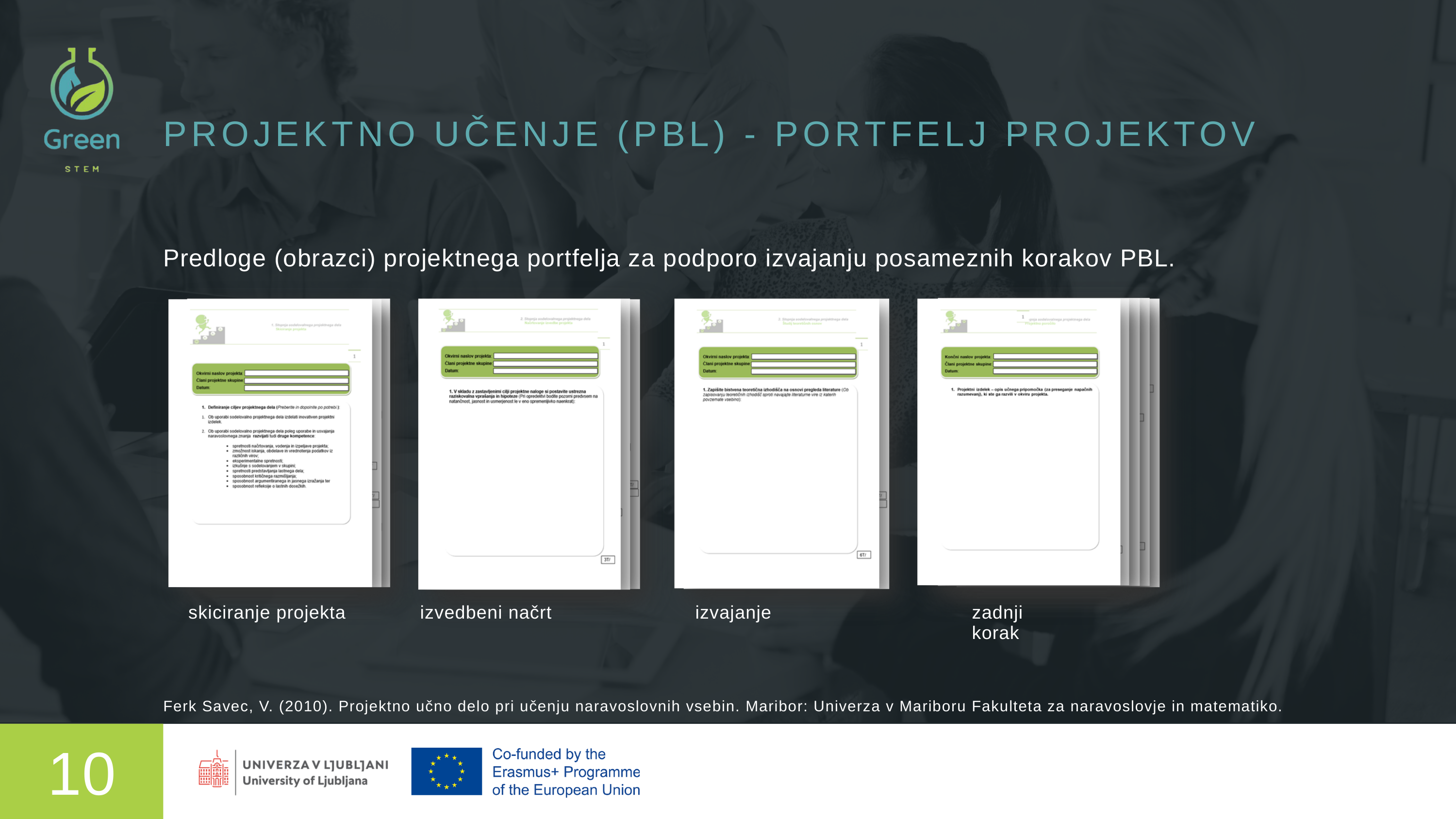

PROJEKTNO UČENJE (PBL) - PORTFELJ PROJEKTOV
Predloge (obrazci) projektnega portfelja za podporo izvajanju posameznih korakov PBL.

skiciranje projekta
izvedbeni načrt
izvajanje
zadnji korak
Ferk Savec, V. (2010). Projektno učno delo pri učenju naravoslovnih vsebin. Maribor: Univerza v Mariboru Fakulteta za naravoslovje in matematiko.

10

Predstavlja Rachelle Beaudry